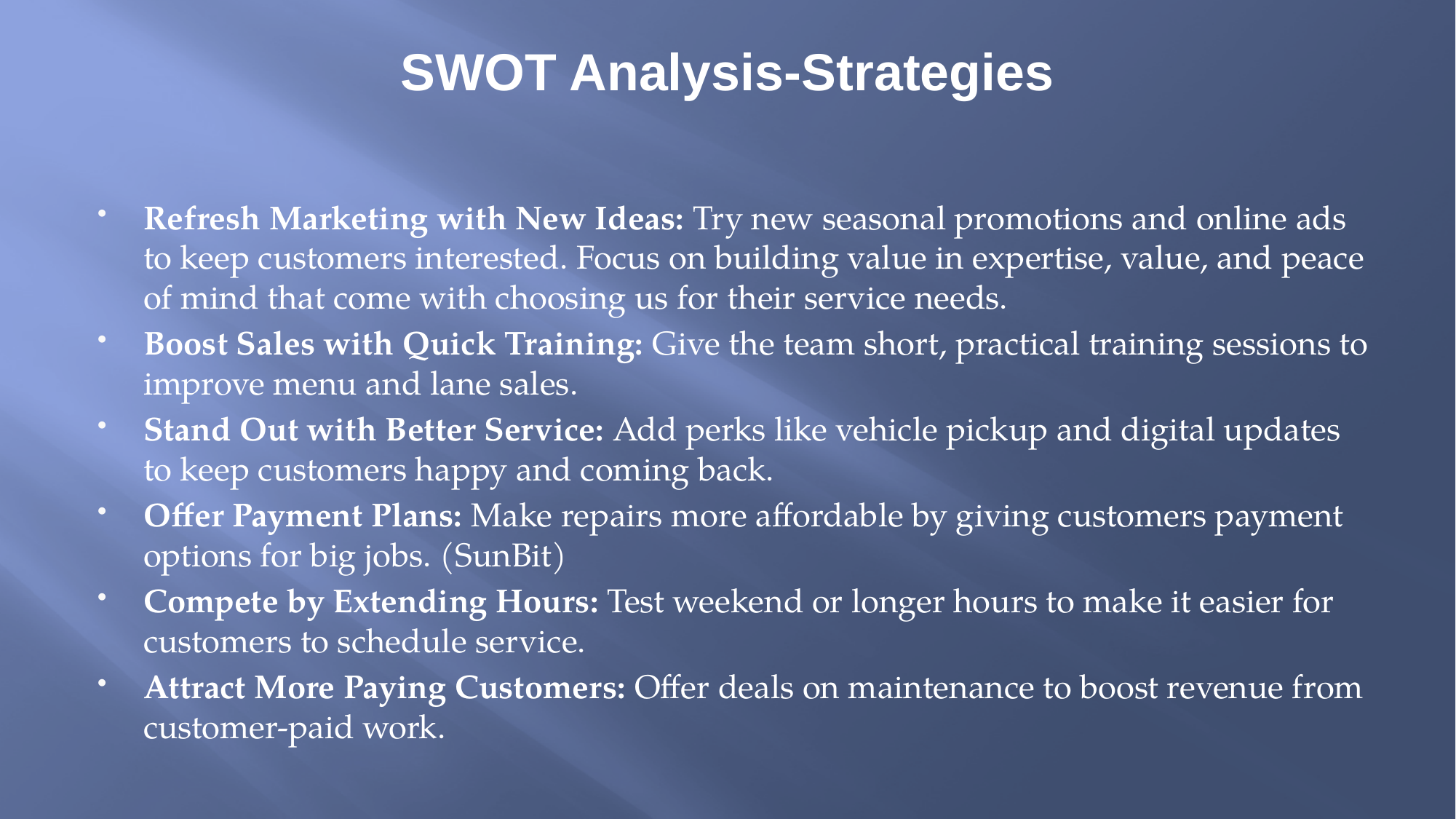

# SWOT Analysis-Strategies
Refresh Marketing with New Ideas: Try new seasonal promotions and online ads to keep customers interested. Focus on building value in expertise, value, and peace of mind that come with choosing us for their service needs.
Boost Sales with Quick Training: Give the team short, practical training sessions to improve menu and lane sales.
Stand Out with Better Service: Add perks like vehicle pickup and digital updates to keep customers happy and coming back.
Offer Payment Plans: Make repairs more affordable by giving customers payment options for big jobs. (SunBit)
Compete by Extending Hours: Test weekend or longer hours to make it easier for customers to schedule service.
Attract More Paying Customers: Offer deals on maintenance to boost revenue from customer-paid work.